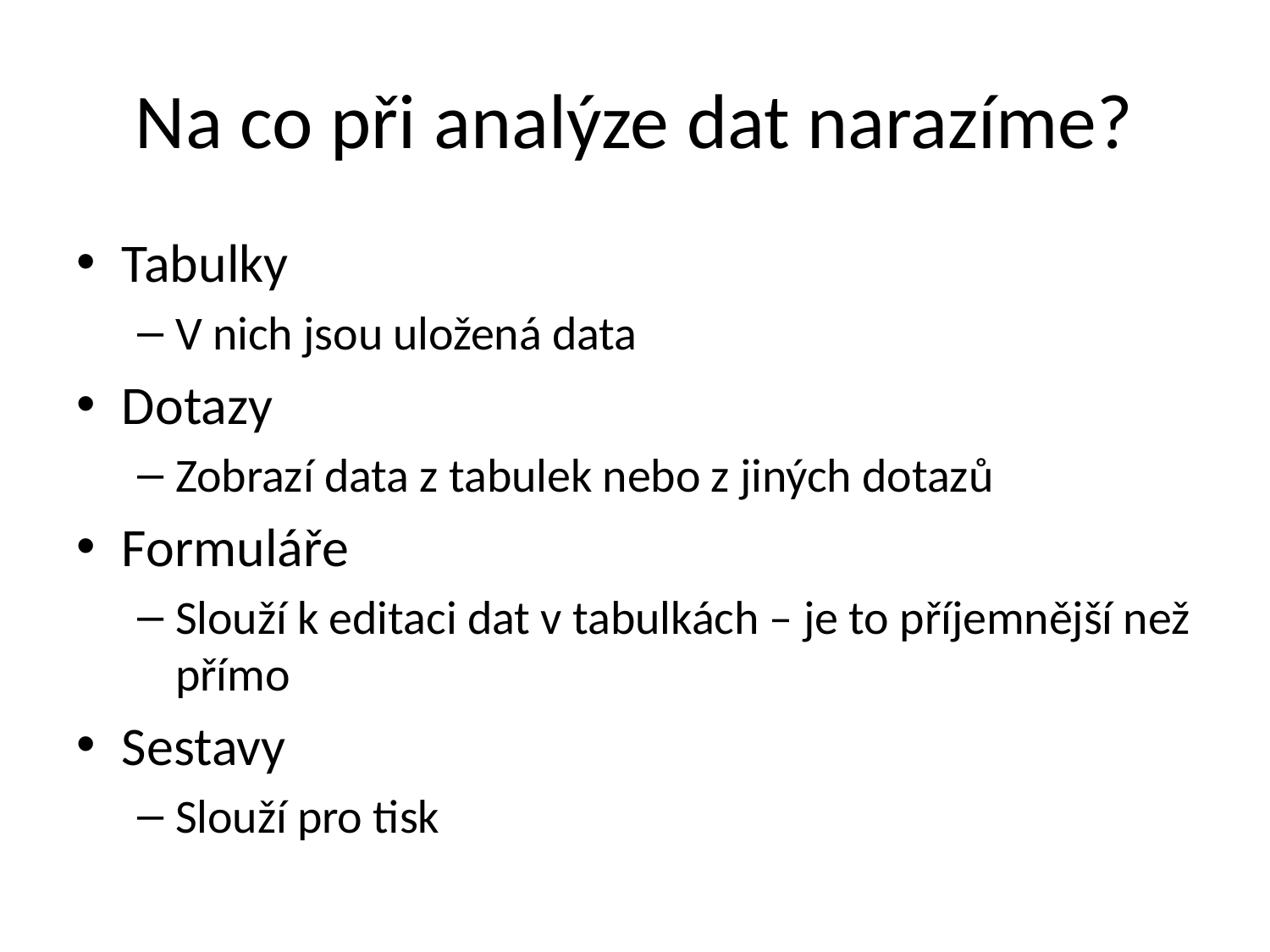

# Na co při analýze dat narazíme?
Tabulky
V nich jsou uložená data
Dotazy
Zobrazí data z tabulek nebo z jiných dotazů
Formuláře
Slouží k editaci dat v tabulkách – je to příjemnější než přímo
Sestavy
Slouží pro tisk